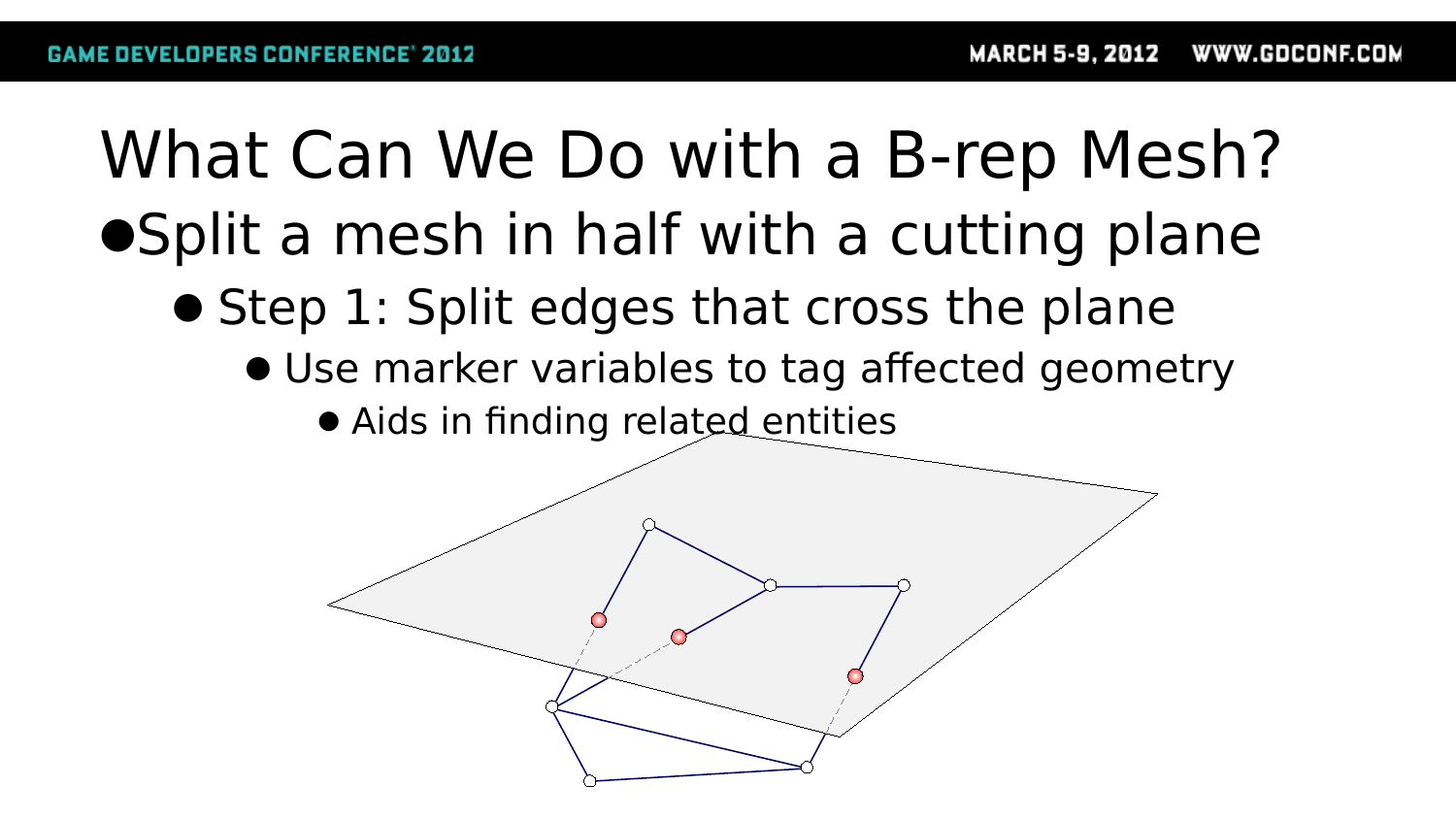

# What Can We Do with a B-rep Mesh?
Split a mesh in half with a cutting plane
Step 1: Split edges that cross the plane
 Use marker variables to tag affected geometry
 Aids in finding related entities